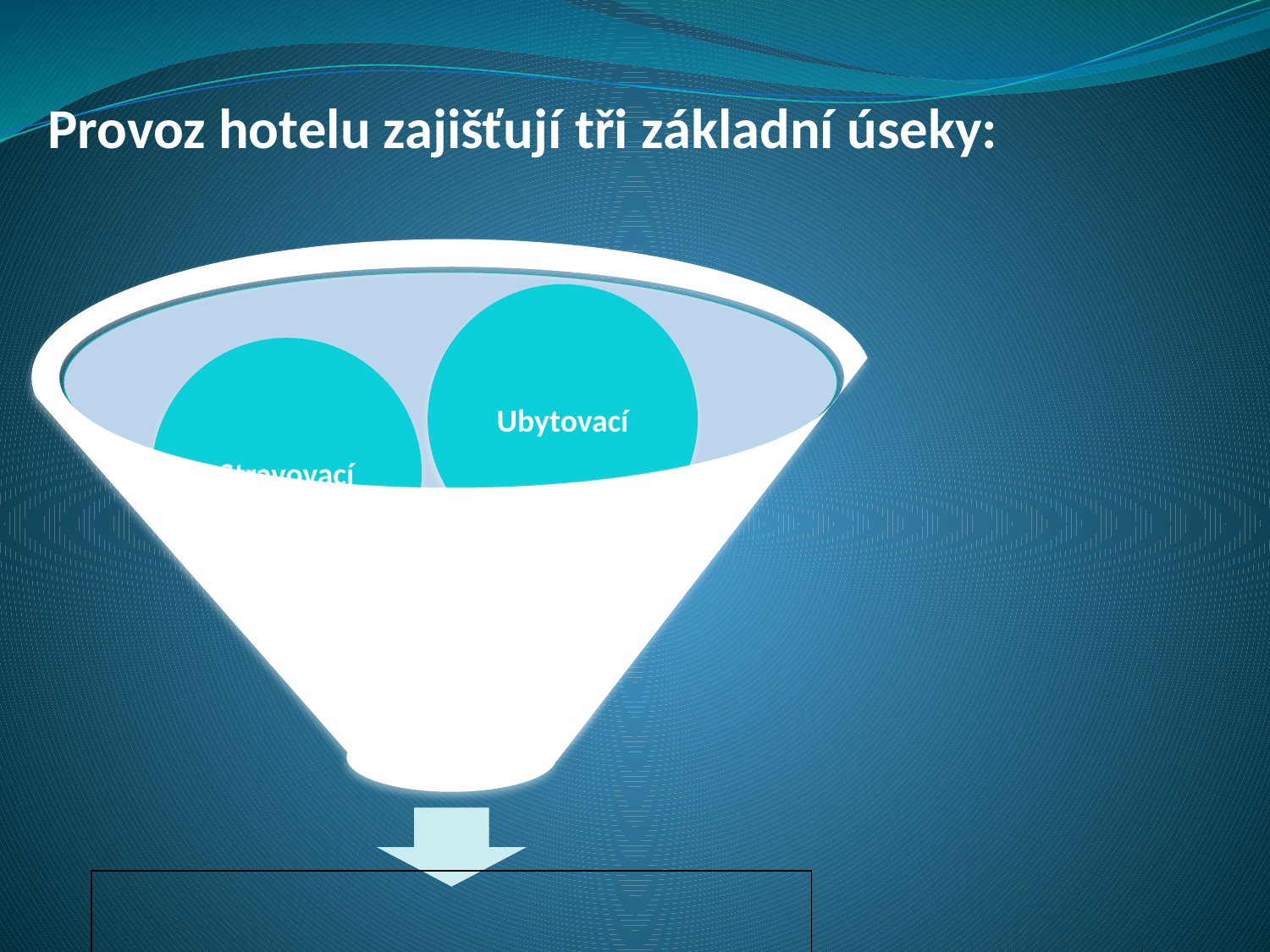

Provoz hotelu zajišťují tři základní úseky:

Technický
Stravovací
Ubytovací